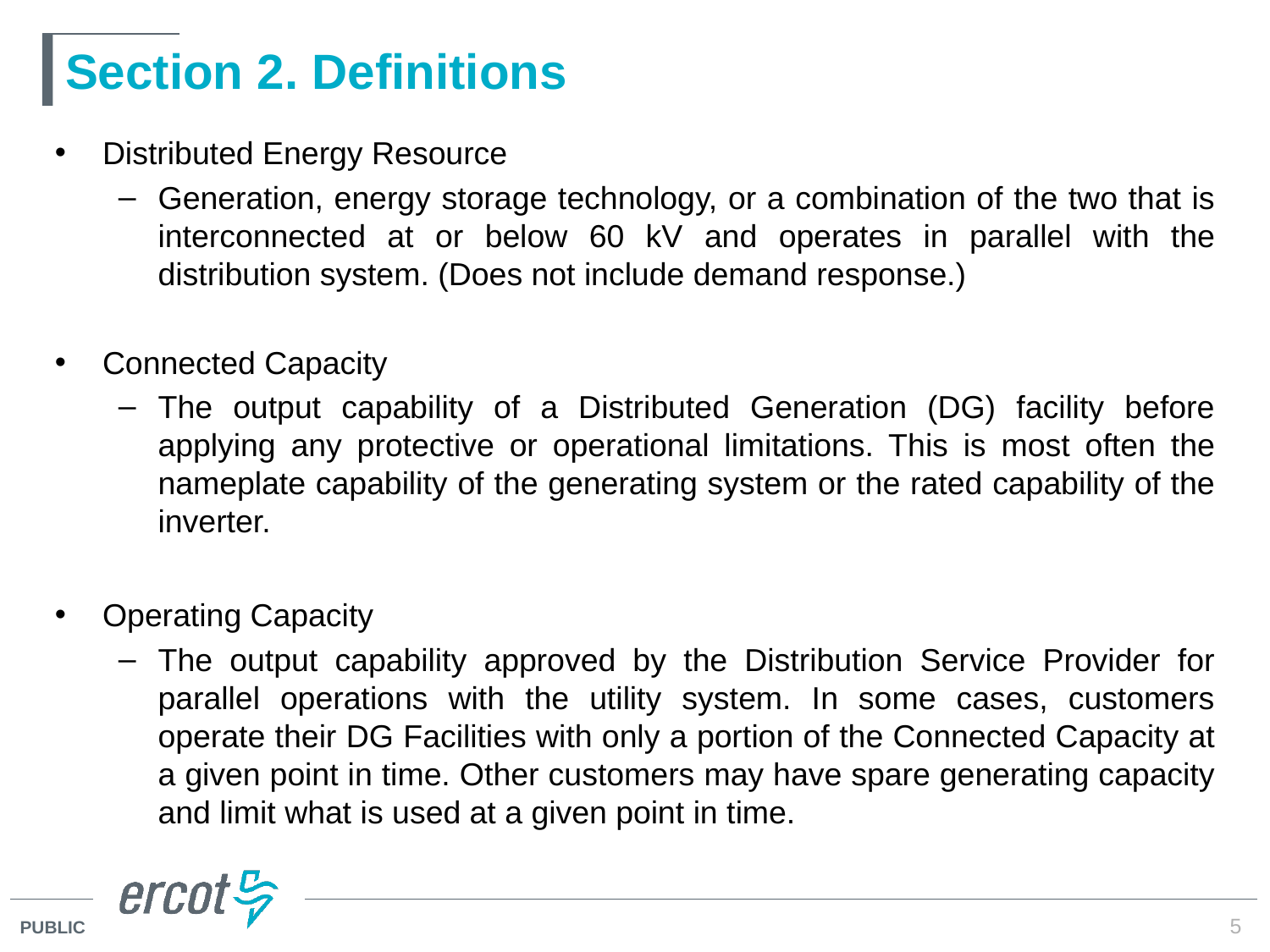

# Section 2. Definitions
Distributed Energy Resource
Generation, energy storage technology, or a combination of the two that is interconnected at or below 60 kV and operates in parallel with the distribution system. (Does not include demand response.)

Connected Capacity
The output capability of a Distributed Generation (DG) facility before applying any protective or operational limitations. This is most often the nameplate capability of the generating system or the rated capability of the inverter.

Operating Capacity
The output capability approved by the Distribution Service Provider for parallel operations with the utility system. In some cases, customers operate their DG Facilities with only a portion of the Connected Capacity at a given point in time. Other customers may have spare generating capacity and limit what is used at a given point in time.
5